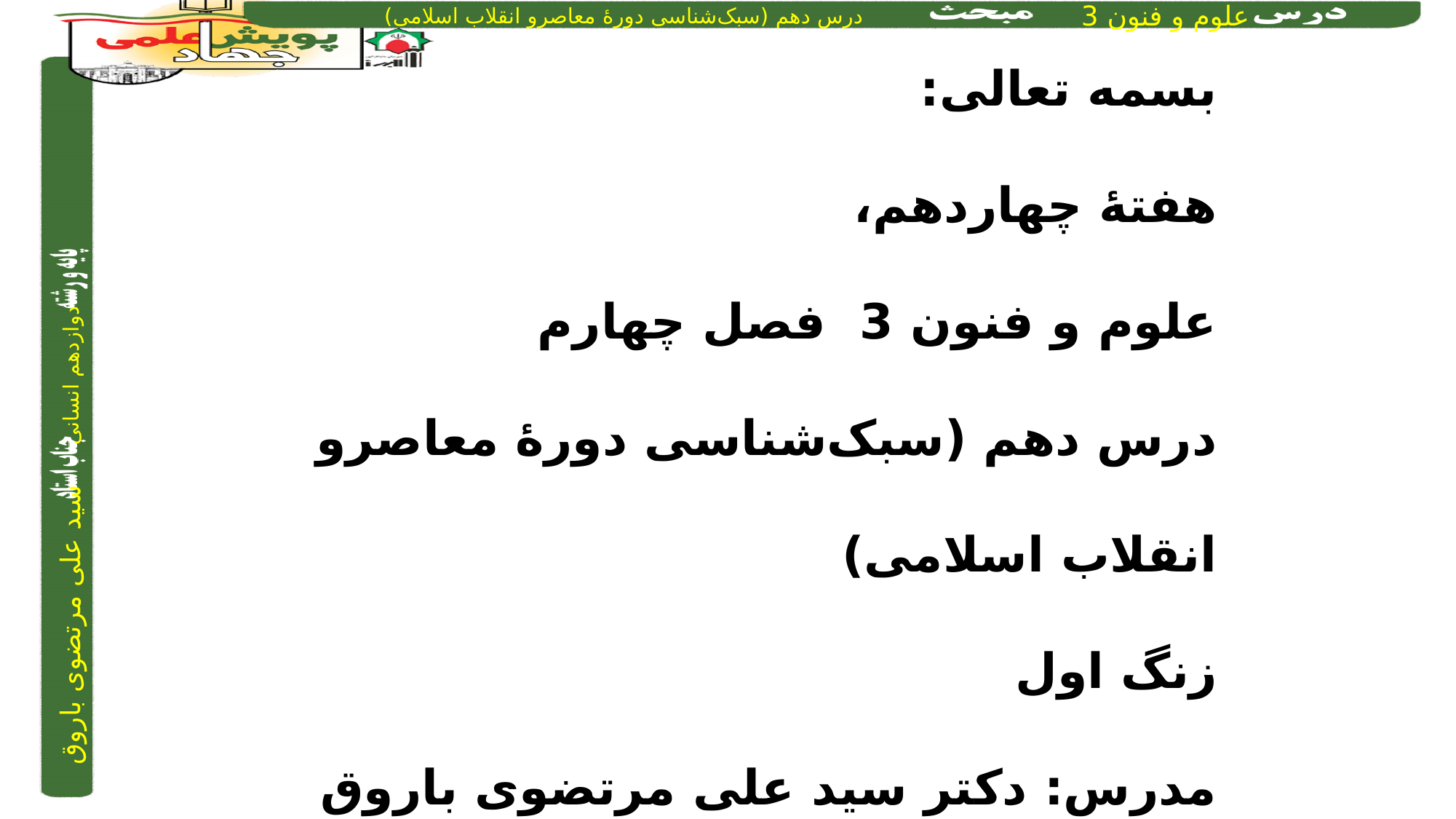

بسمه تعالی:
هفتۀ چهاردهم،
علوم و فنون 3  فصل چهارم
درس دهم (سبک‌شناسی دورۀ معاصرو انقلاب اسلامی)
زنگ اول
مدرس: دکتر سید علی مرتضوی باروق
Adabiat_mortazavi